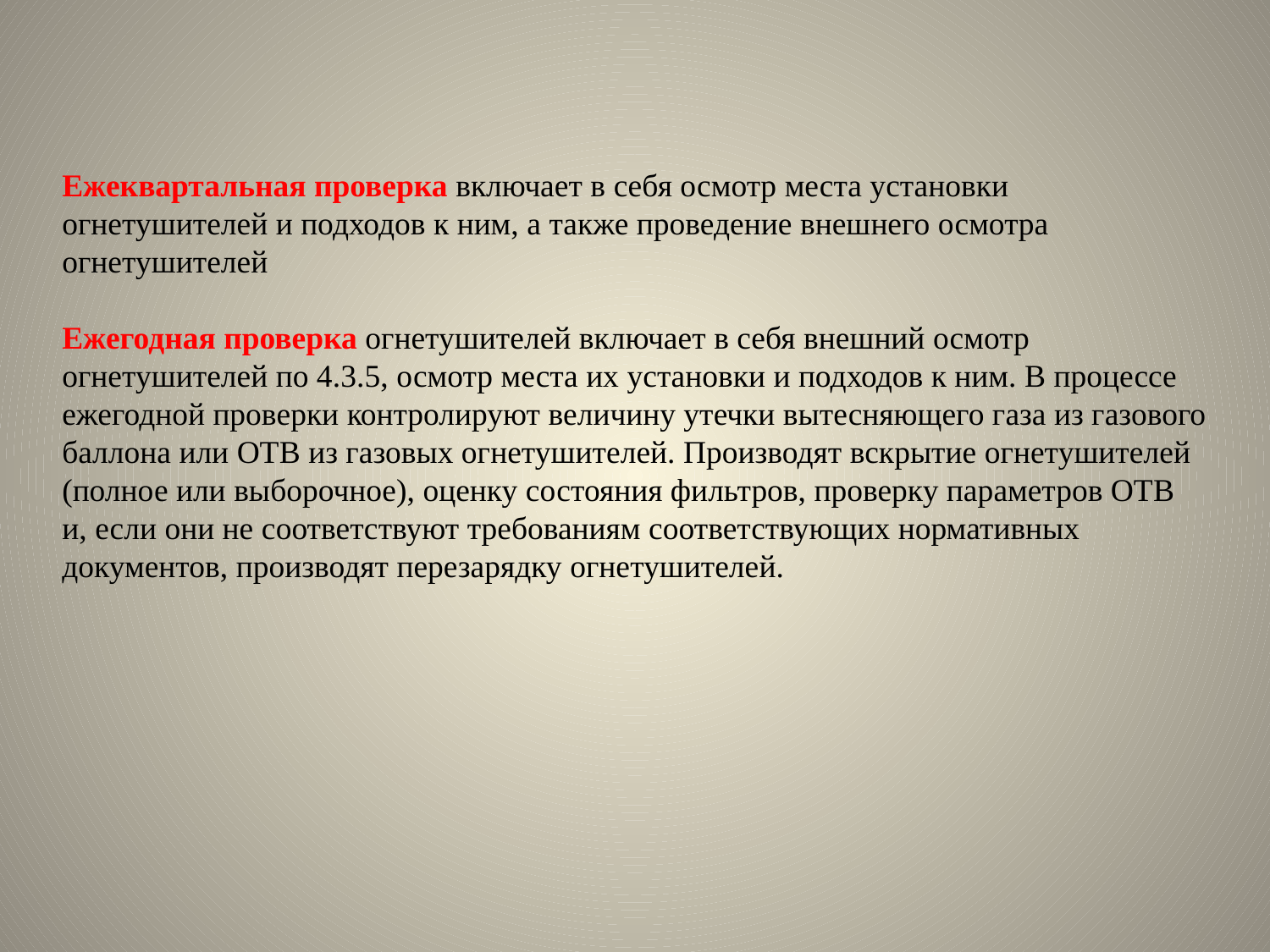

Ежеквартальная проверка включает в себя осмотр места установки огнетушителей и подходов к ним, а также проведение внешнего осмотра огнетушителей

Ежегодная проверка огнетушителей включает в себя внешний осмотр огнетушителей по 4.3.5, осмотр места их установки и подходов к ним. В процессе ежегодной проверки контролируют величину утечки вытесняющего газа из газового баллона или ОТВ из газовых огнетушителей. Производят вскрытие огнетушителей (полное или выборочное), оценку состояния фильтров, проверку параметров ОТВ и, если они не соответствуют требованиям соответствующих нормативных документов, производят перезарядку огнетушителей.